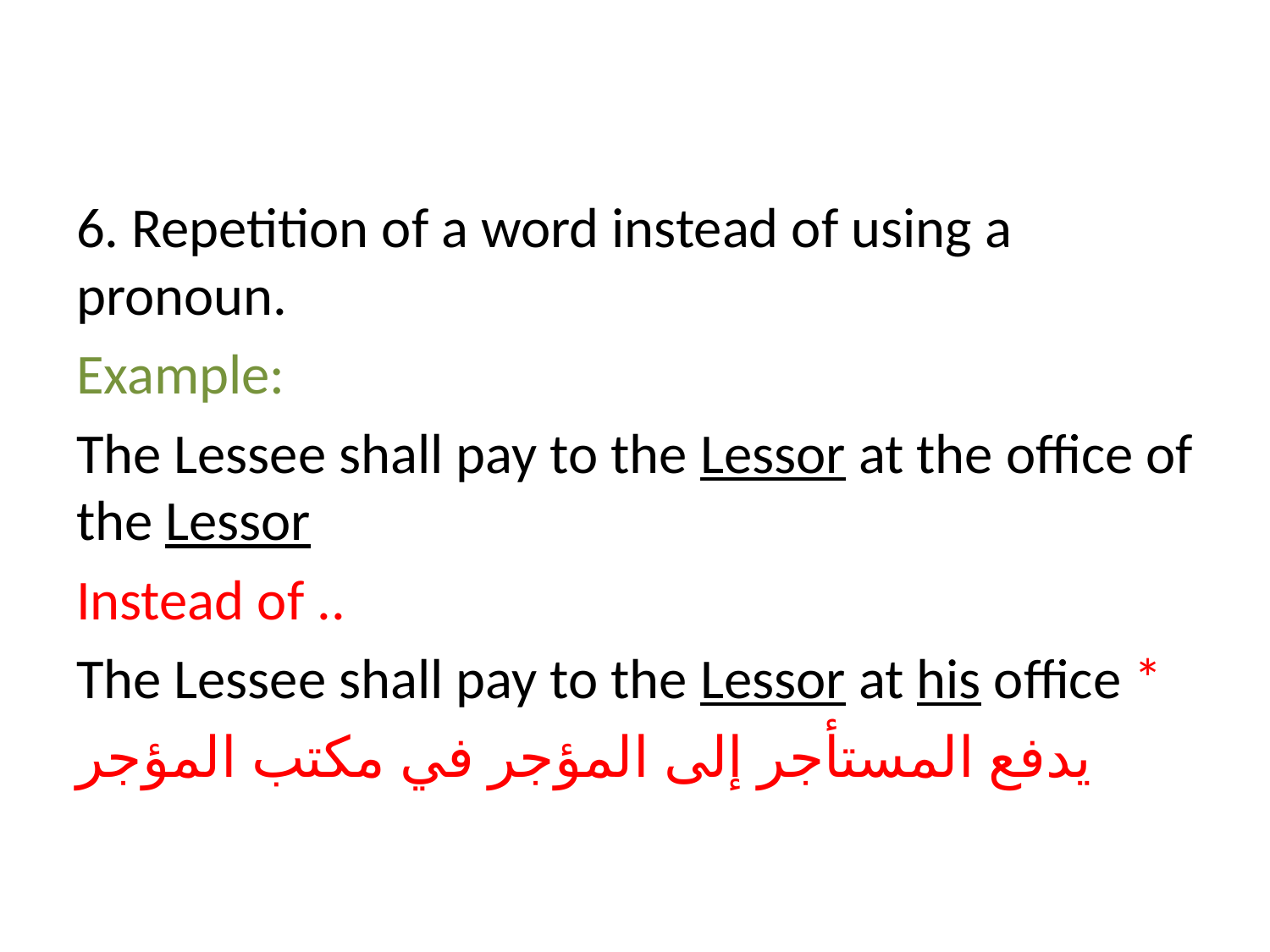

#

6. Repetition of a word instead of using a pronoun.
Example:
The Lessee shall pay to the Lessor at the office of the Lessor
Instead of ..
The Lessee shall pay to the Lessor at his office *
يدفع المستأجر إلى المؤجر في مكتب المؤجر